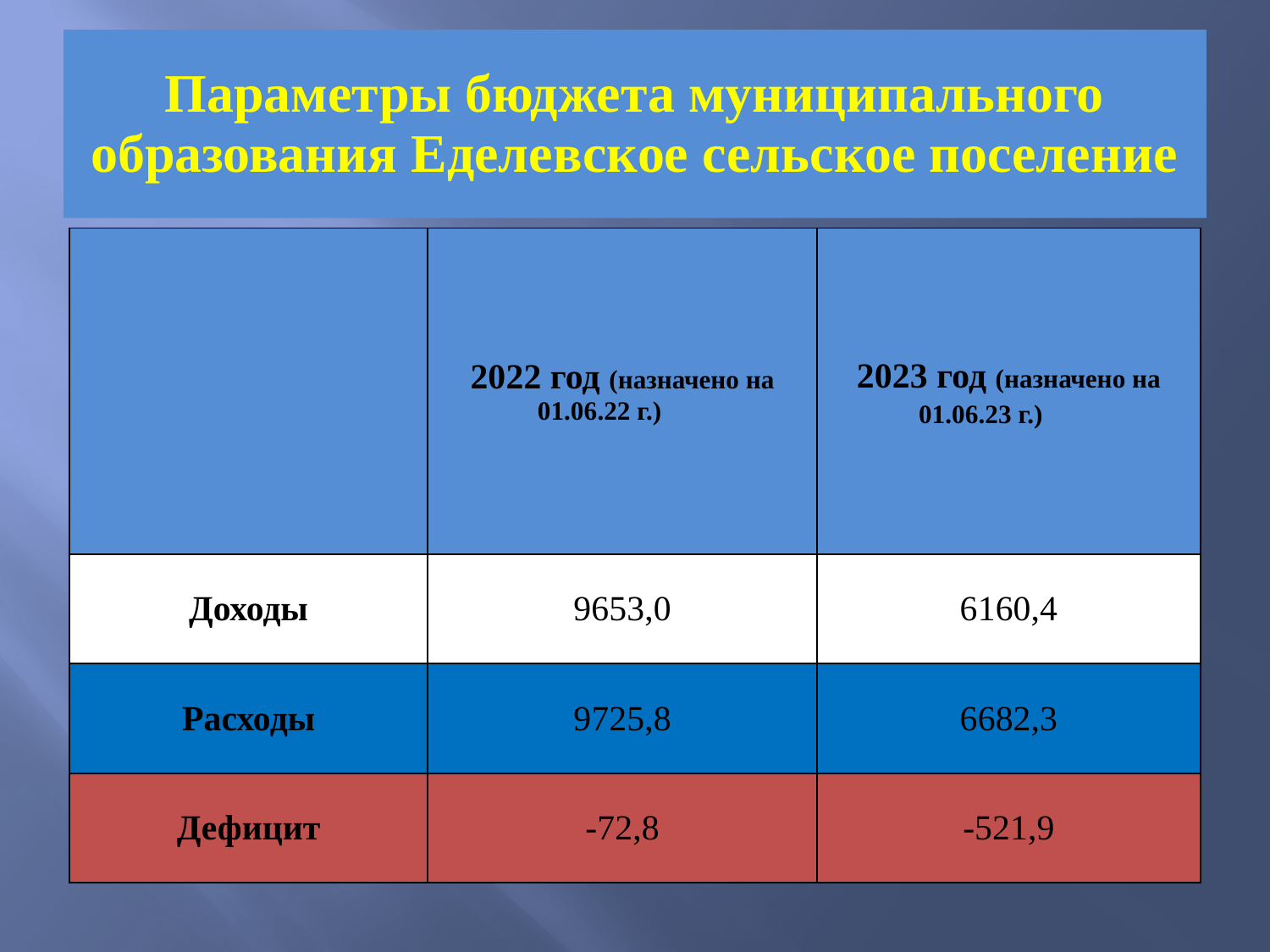

# Параметры бюджета муниципального образования Еделевское сельское поселение
|  | 2022 год (назначено на 01.06.22 г.) | 2023 год (назначено на 01.06.23 г.) |
| --- | --- | --- |
| Доходы | 9653,0 | 6160,4 |
| Расходы | 9725,8 | 6682,3 |
| Дефицит | -72,8 | -521,9 |